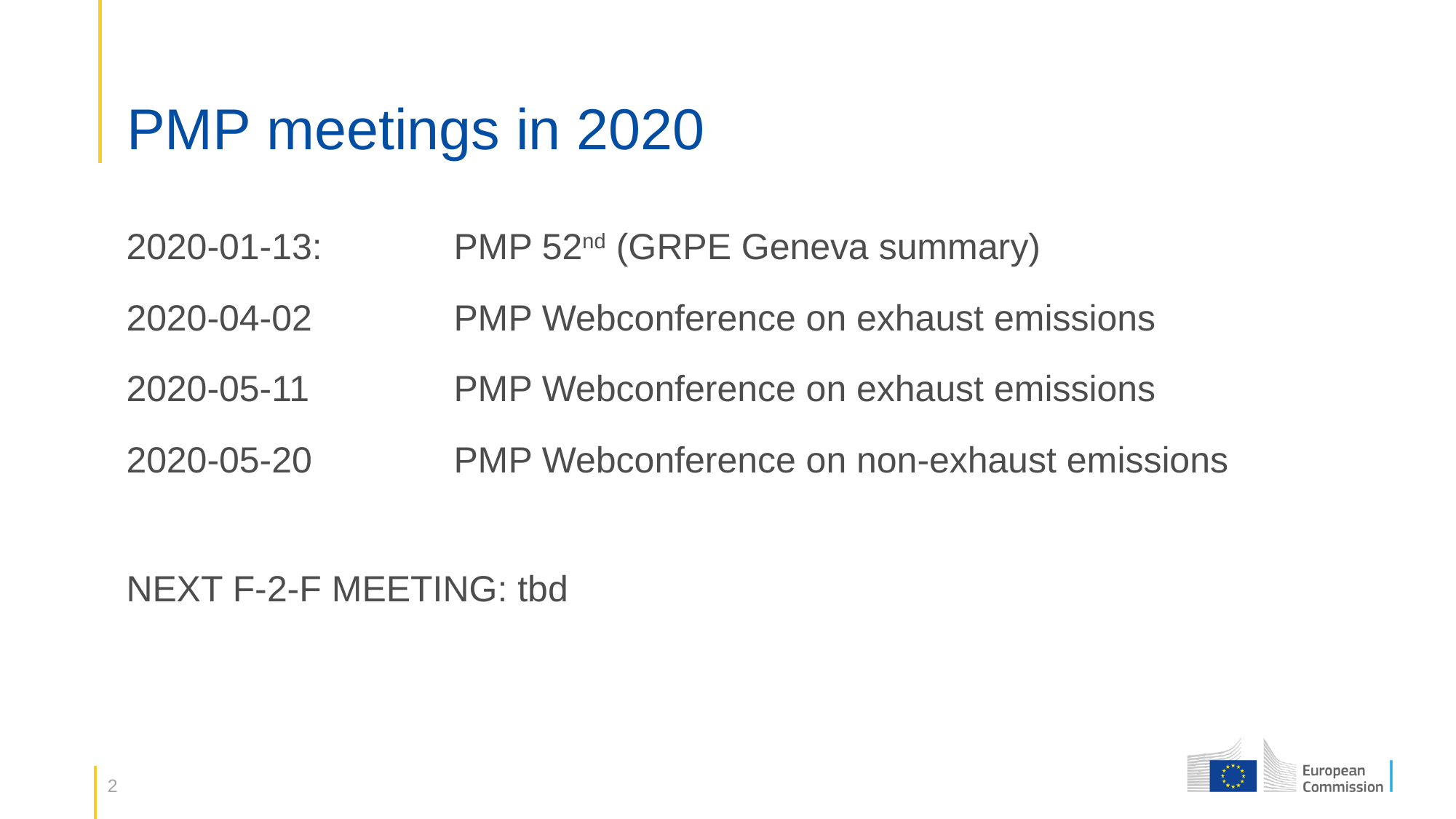

# PMP meetings in 2020
2020-01-13:  		PMP 52nd (GRPE Geneva summary)
2020-04-02		PMP Webconference on exhaust emissions
2020-05-11		PMP Webconference on exhaust emissions
2020-05-20		PMP Webconference on non-exhaust emissions

NEXT F-2-F MEETING: tbd